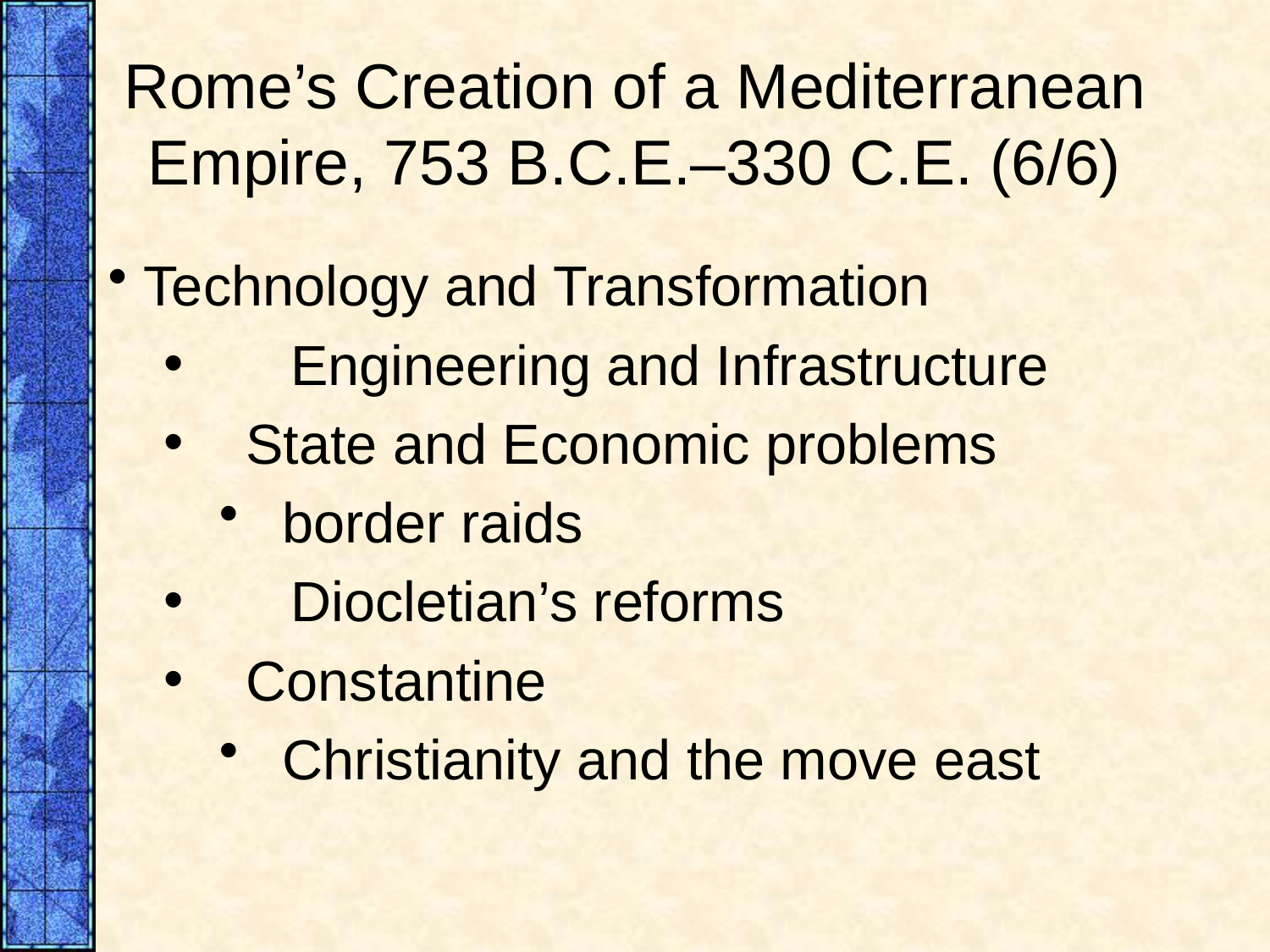

# Rome’s Creation of a Mediterranean Empire, 753 B.C.E.–330 C.E. (6/6)
 Technology and Transformation
	Engineering and Infrastructure
    State and Economic problems
border raids
	Diocletian’s reforms
    Constantine
Christianity and the move east